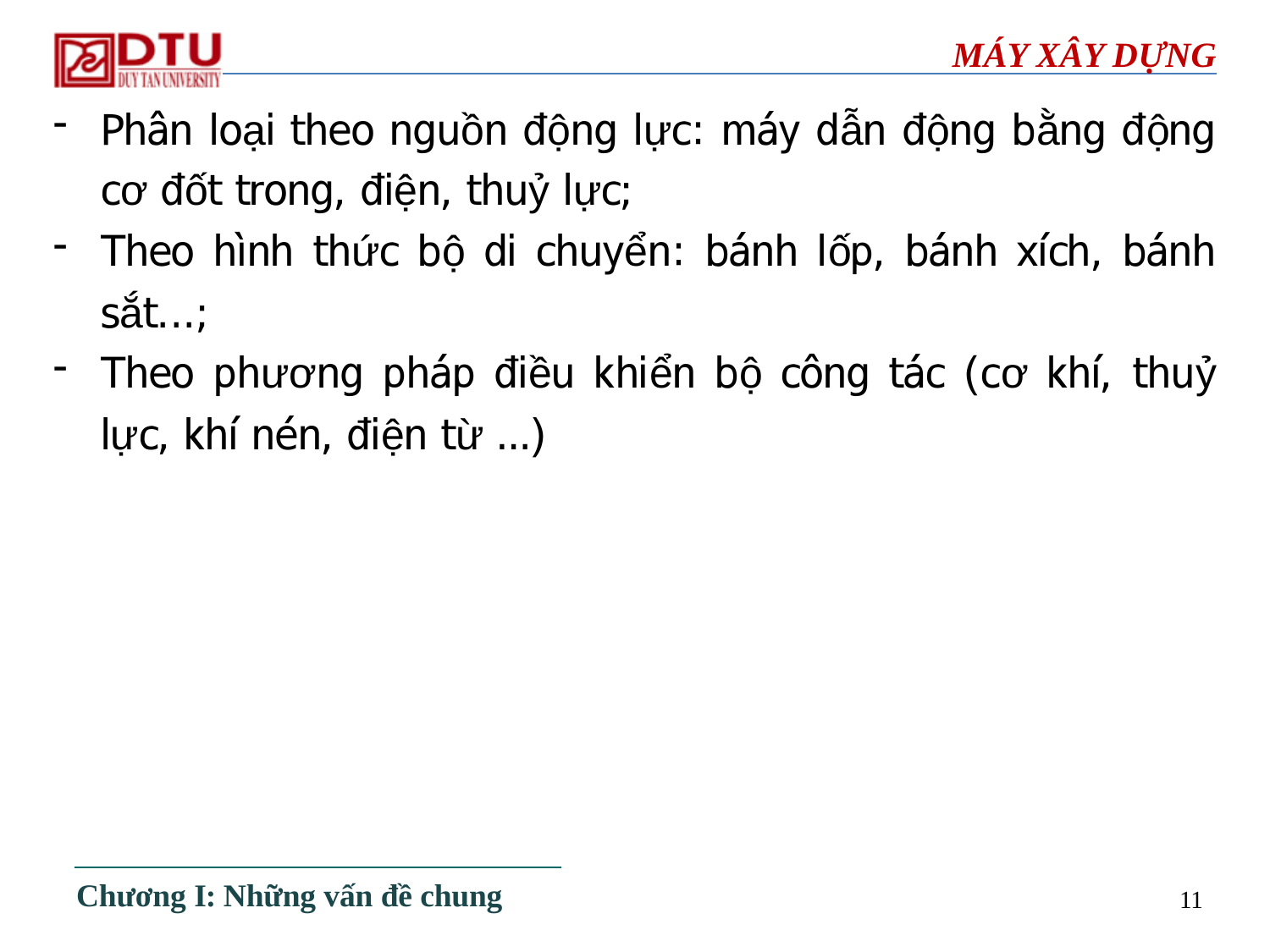

# MÁY XÂY DỰNG
Phân loại theo nguồn động lực: máy dẫn động bằng động cơ đốt trong, điện, thuỷ lực;
Theo hình thức bộ di chuyển: bánh lốp, bánh xích, bánh sắt...;
Theo phương pháp điều khiển bộ công tác (cơ khí, thuỷ lực, khí nén, điện từ …)

Chương I: Những vấn đề chung
11